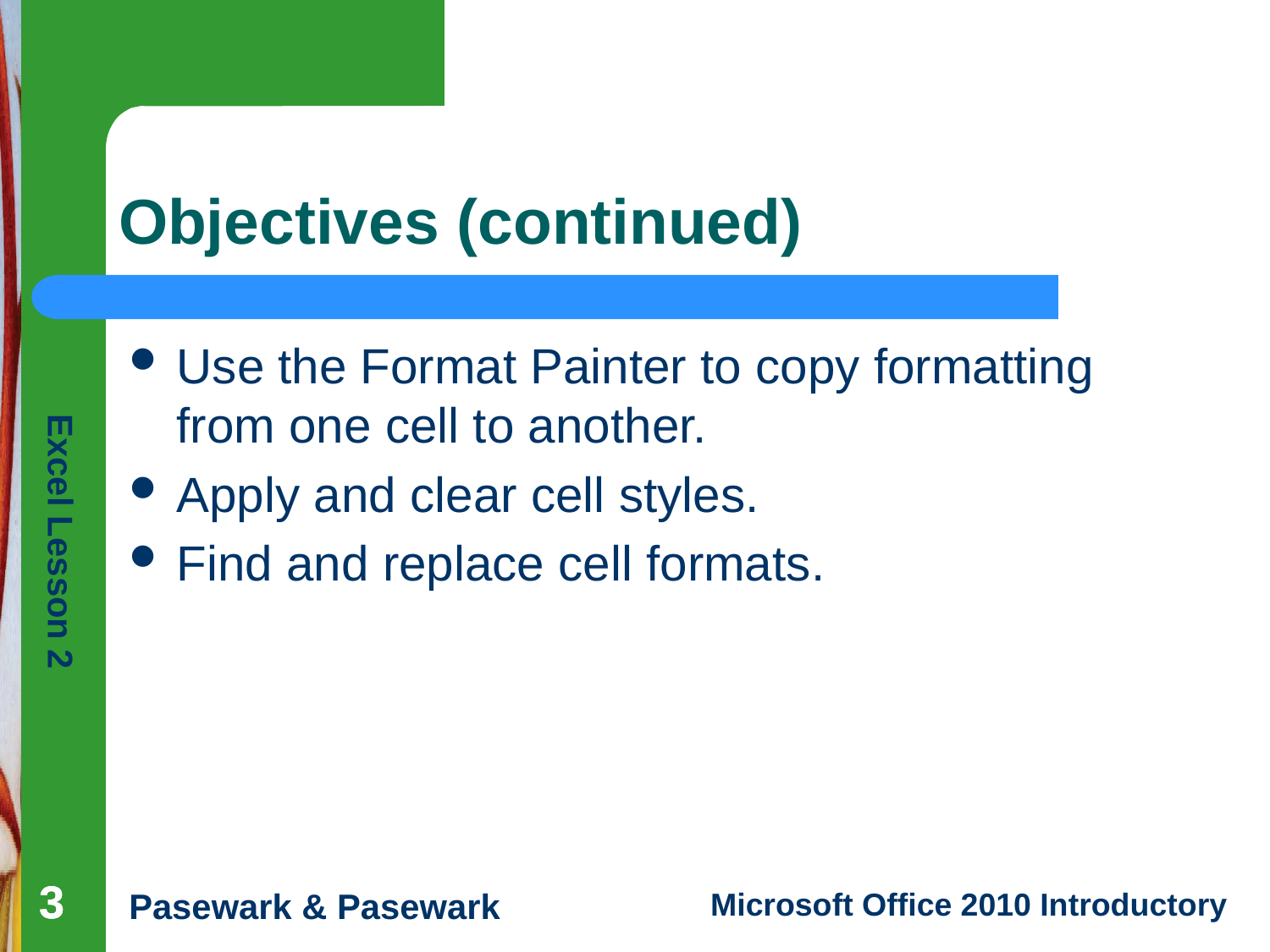

# Objectives (continued)
Use the Format Painter to copy formatting from one cell to another.
Apply and clear cell styles.
Find and replace cell formats.
3
3
3